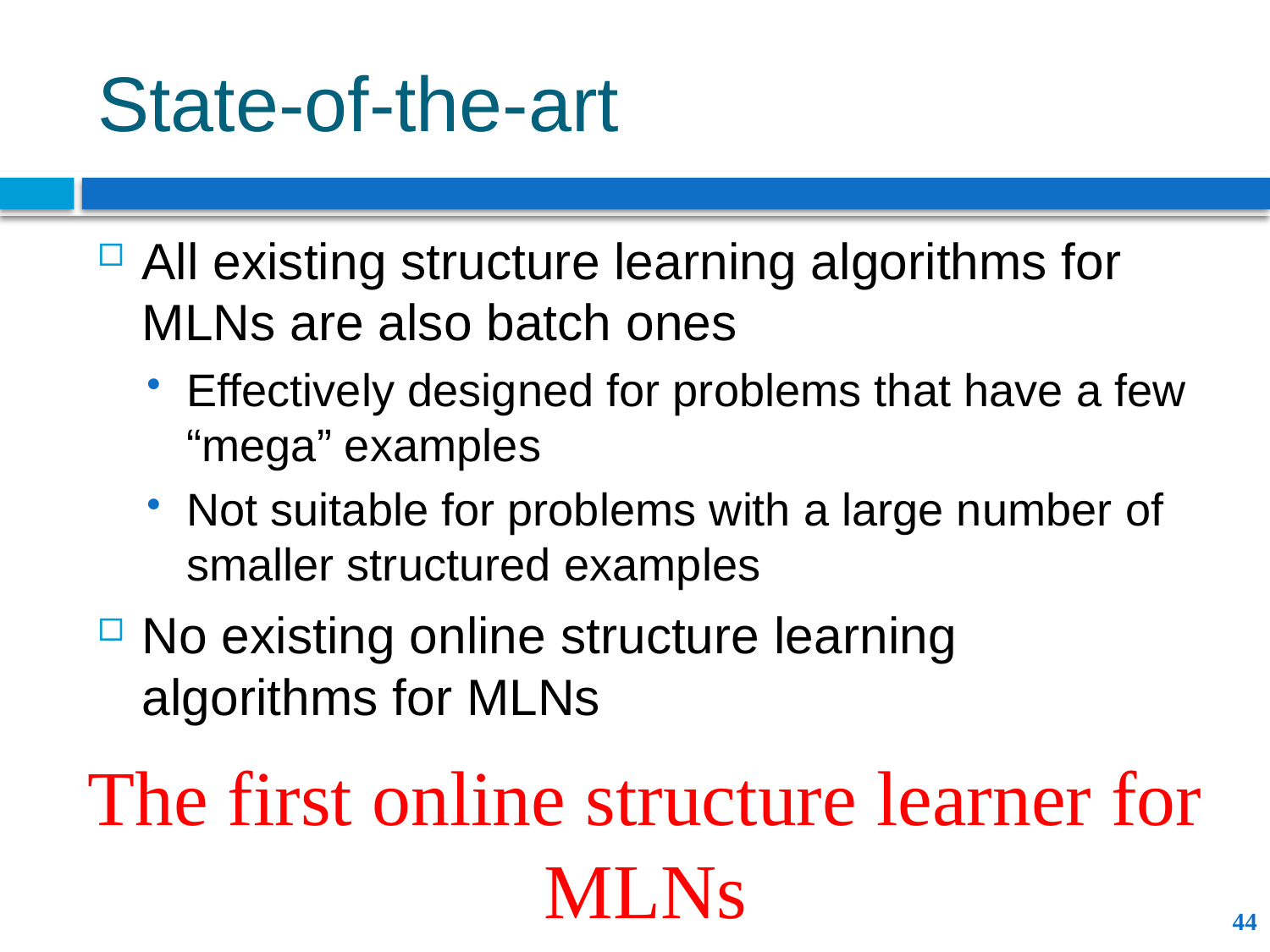

# State-of-the-art
All existing structure learning algorithms for MLNs are also batch ones
Effectively designed for problems that have a few “mega” examples
Not suitable for problems with a large number of smaller structured examples
No existing online structure learning algorithms for MLNs

The first online structure learner for MLNs
44